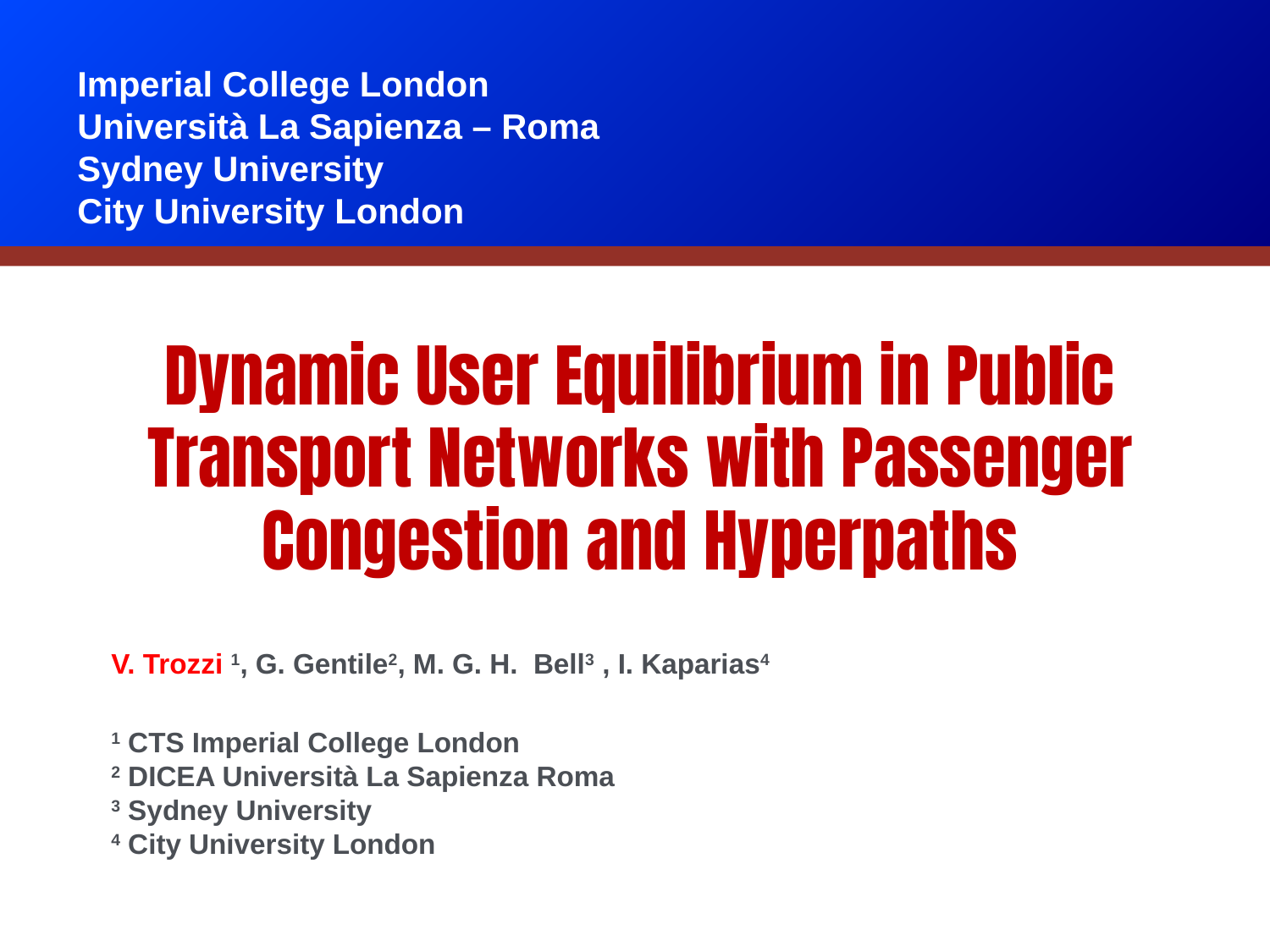

Imperial College London
Università La Sapienza – Roma
Sydney University
City University London

# Dynamic User Equilibrium in Public Transport Networks with Passenger Congestion and Hyperpaths
V. Trozzi 1, G. Gentile2, M. G. H.  Bell3 , I. Kaparias4

1 CTS Imperial College London
2 DICEA Università La Sapienza Roma
3 Sydney University
4 City University London